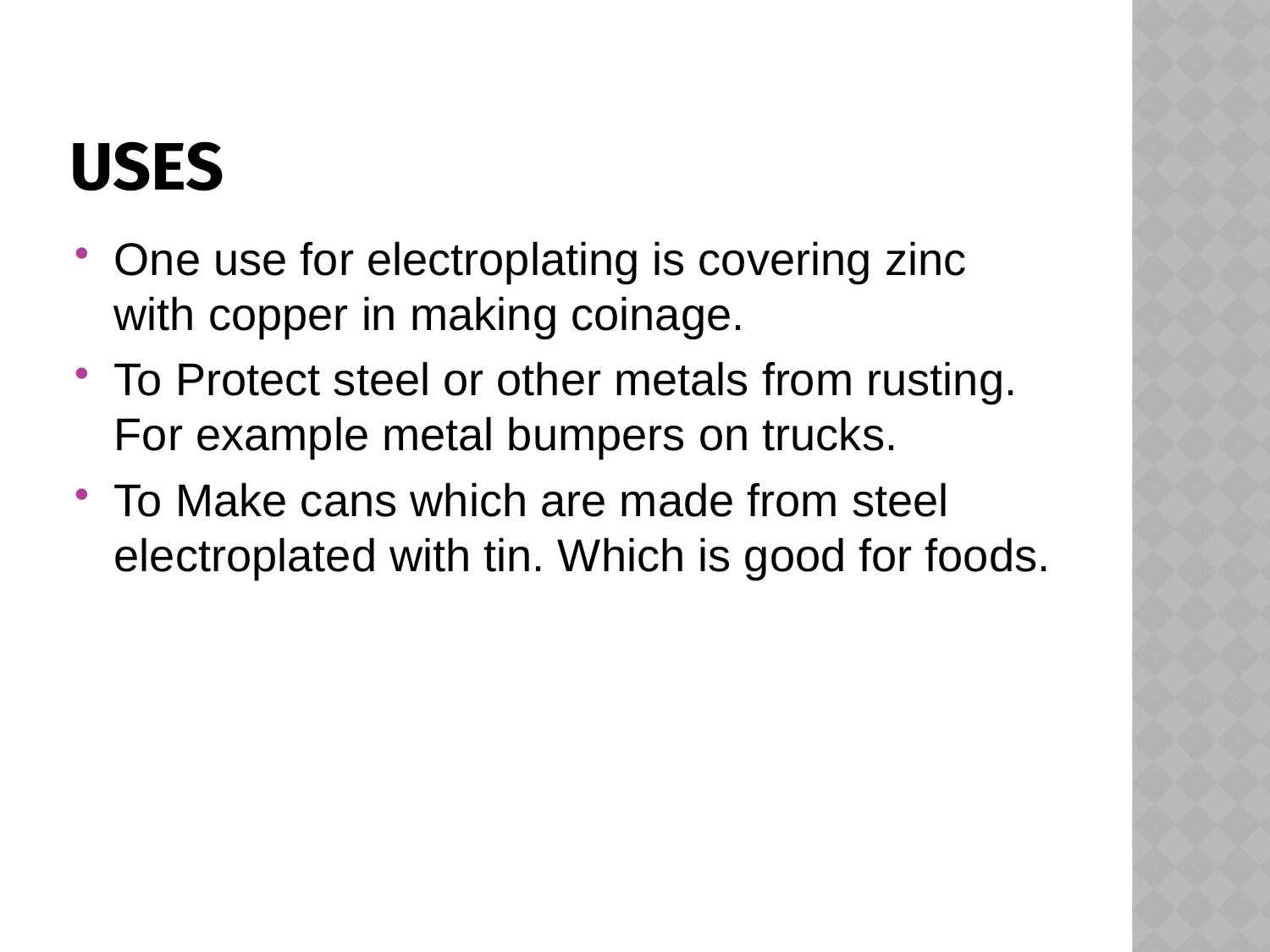

# Uses
One use for electroplating is covering zinc with copper in making coinage.
To Protect steel or other metals from rusting. For example metal bumpers on trucks.
To Make cans which are made from steel electroplated with tin. Which is good for foods.